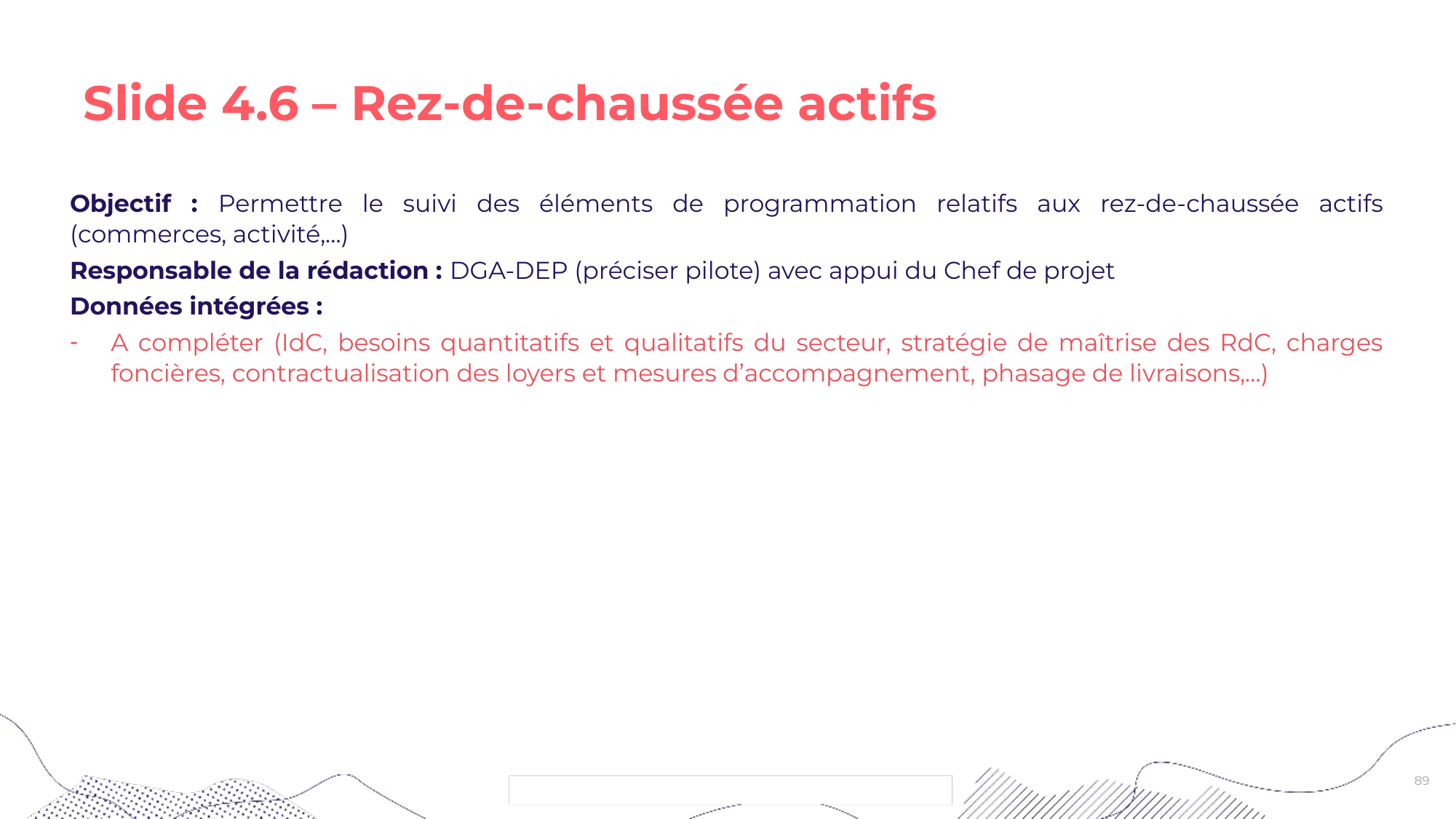

# Slide 4.6 – Rez-de-chaussée actifs
Objectif : Permettre le suivi des éléments de programmation relatifs aux rez-de-chaussée actifs (commerces, activité,…)
Responsable de la rédaction : DGA-DEP (préciser pilote) avec appui du Chef de projet
Données intégrées :
A compléter (IdC, besoins quantitatifs et qualitatifs du secteur, stratégie de maîtrise des RdC, charges foncières, contractualisation des loyers et mesures d’accompagnement, phasage de livraisons,…)

89